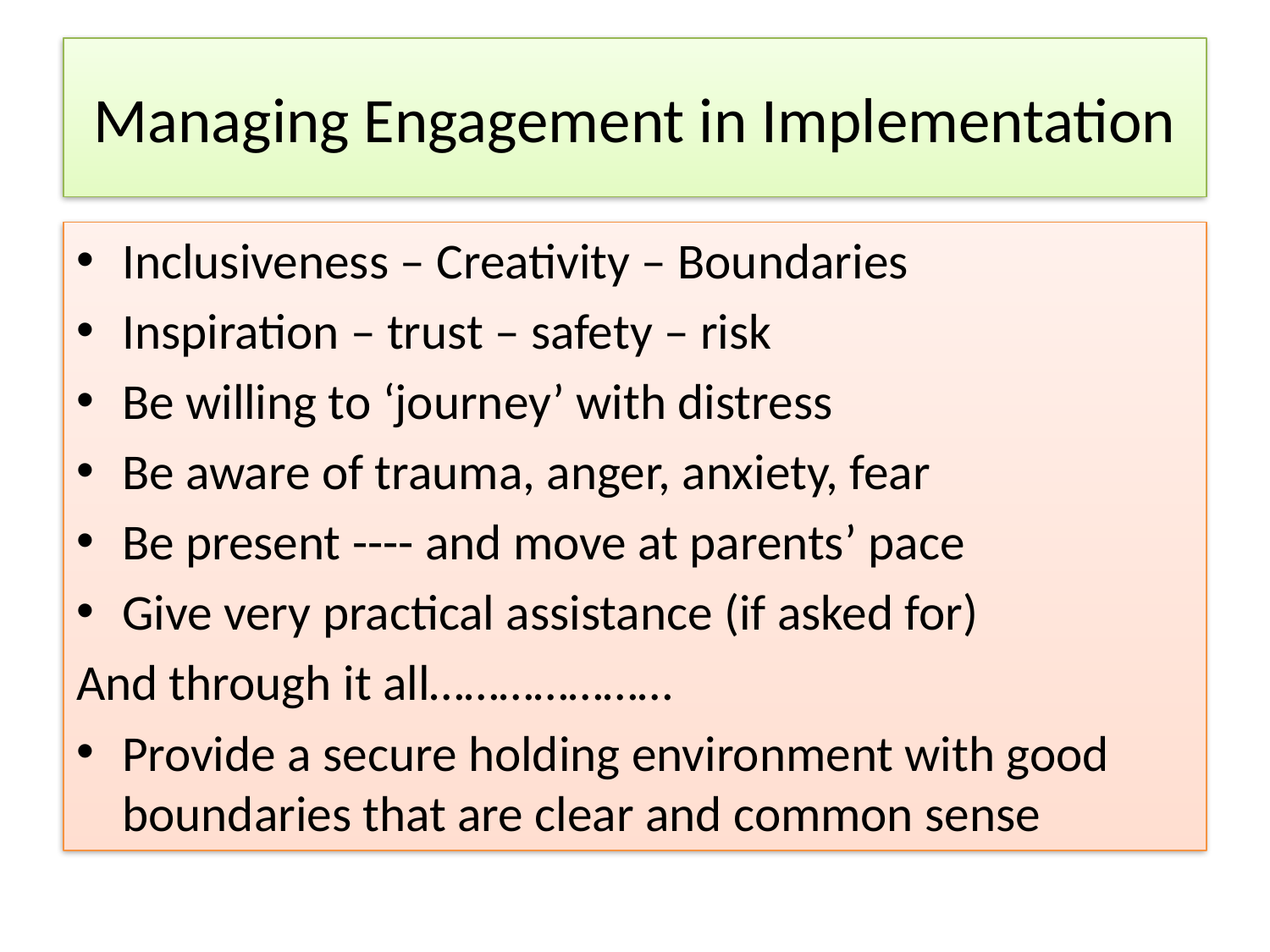

# Managing Engagement in Implementation
Inclusiveness – Creativity – Boundaries
Inspiration – trust – safety – risk
Be willing to ‘journey’ with distress
Be aware of trauma, anger, anxiety, fear
Be present ---- and move at parents’ pace
Give very practical assistance (if asked for)
And through it all…………………
Provide a secure holding environment with good boundaries that are clear and common sense